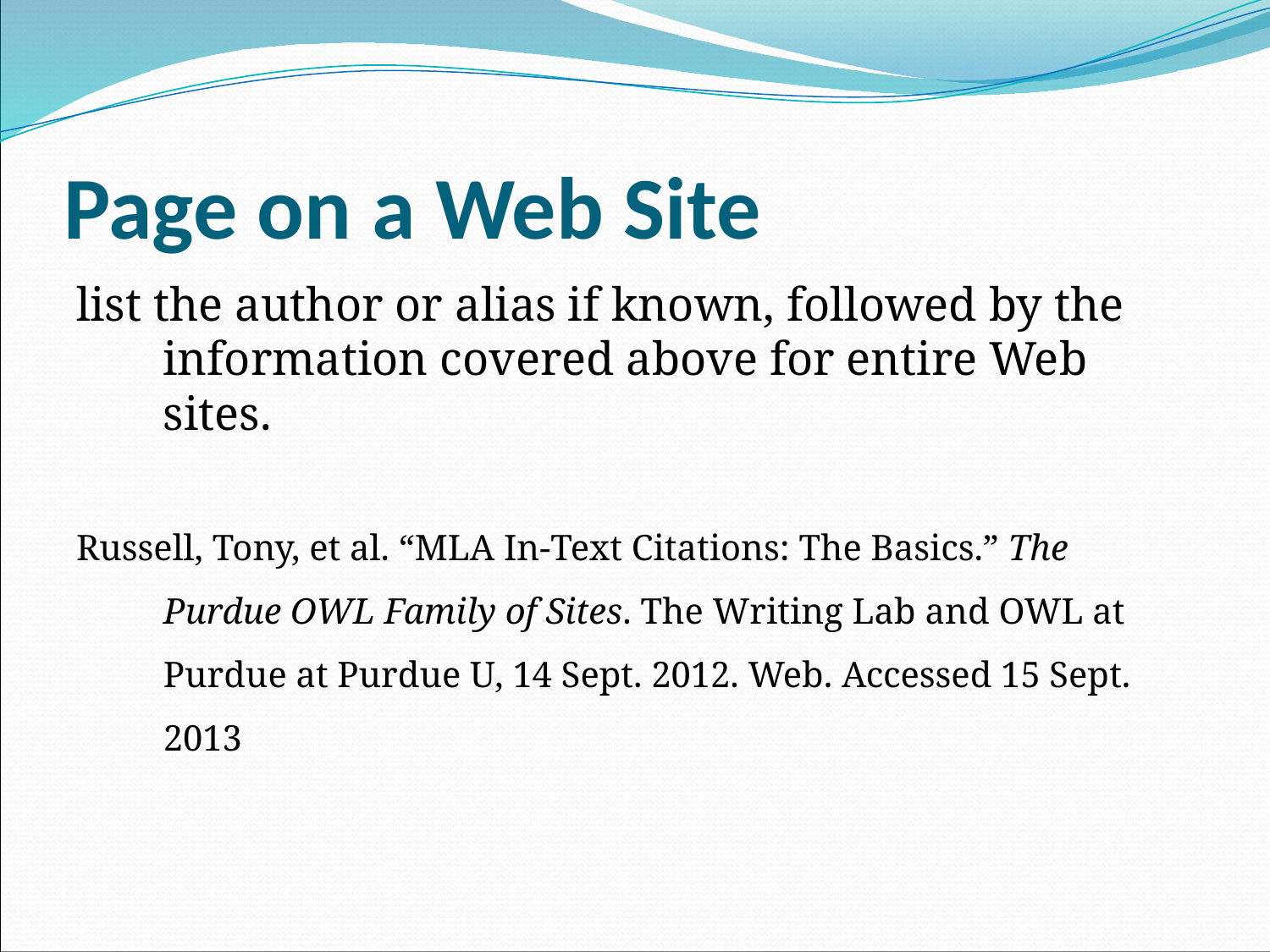

# Page on a Web Site
list the author or alias if known, followed by the information covered above for entire Web sites.

Russell, Tony, et al. “MLA In-Text Citations: The Basics.” The Purdue OWL Family of Sites. The Writing Lab and OWL at Purdue at Purdue U, 14 Sept. 2012. Web. Accessed 15 Sept. 2013